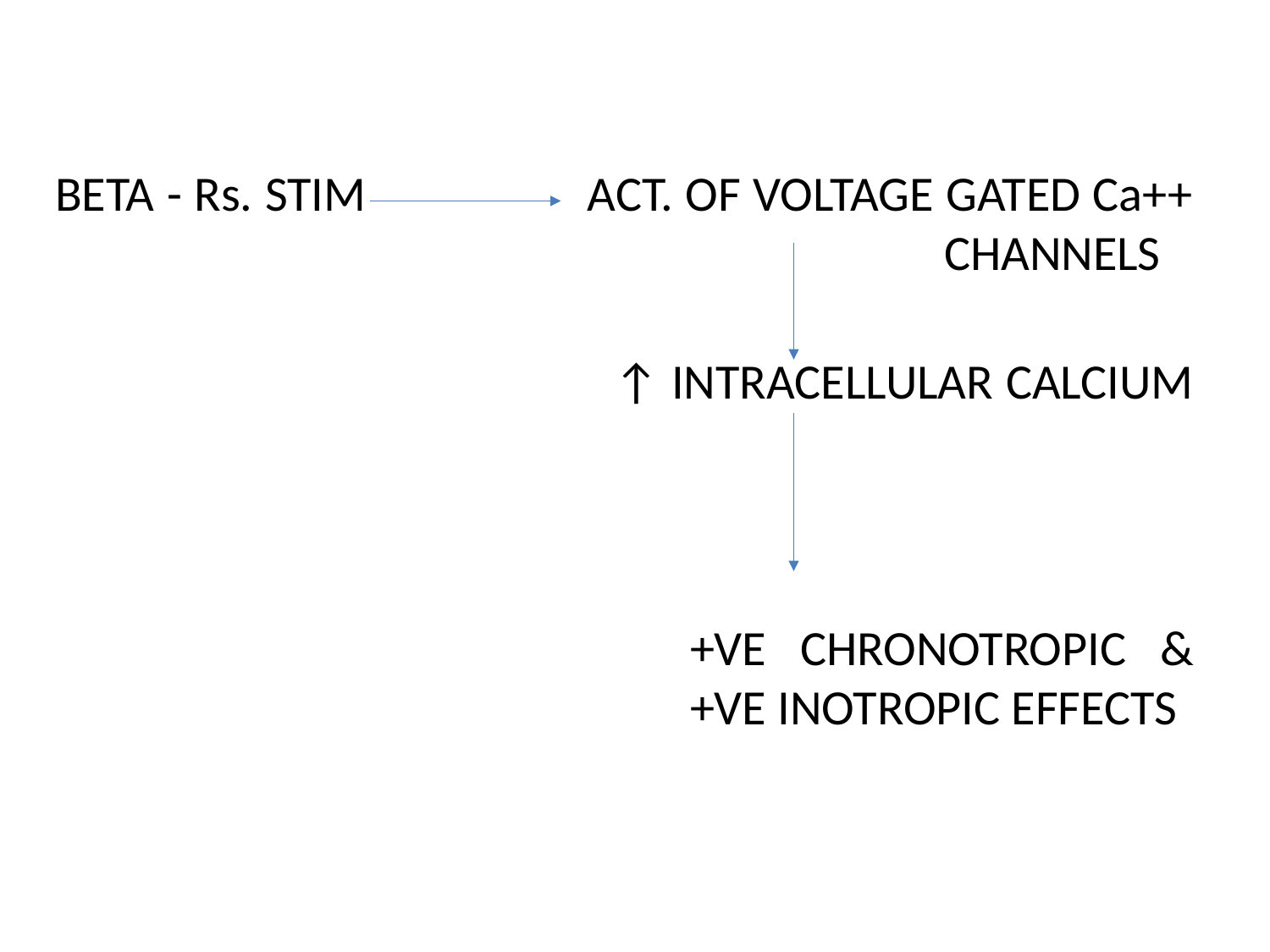

BETA - Rs. STIM                  ACT. OF VOLTAGE GATED Ca++ 							CHANNELS
				    ↑ INTRACELLULAR CALCIUM

					+VE CHRONOTROPIC & 					+VE INOTROPIC EFFECTS